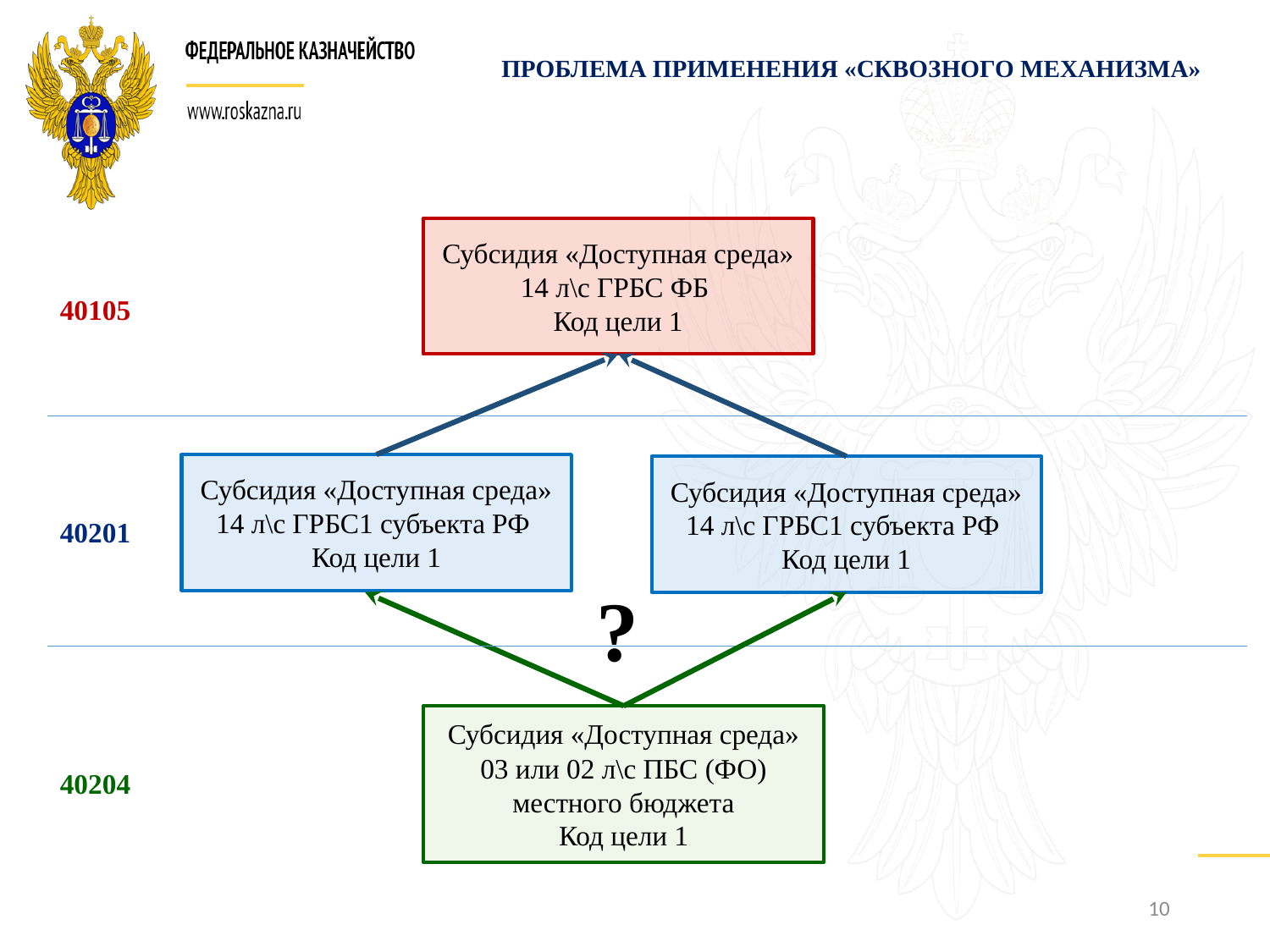

ПРОБЛЕМА ПРИМЕНЕНИЯ «СКВОЗНОГО МЕХАНИЗМА»
Субсидия «Доступная среда»
14 л\с ГРБС ФБ
Код цели 1
40105
Субсидия «Доступная среда»
14 л\с ГРБС1 субъекта РФ
Код цели 1
Субсидия «Доступная среда»
14 л\с ГРБС1 субъекта РФ
Код цели 1
40201
?
Субсидия «Доступная среда»
03 или 02 л\с ПБС (ФО) местного бюджета
Код цели 1
40204
10